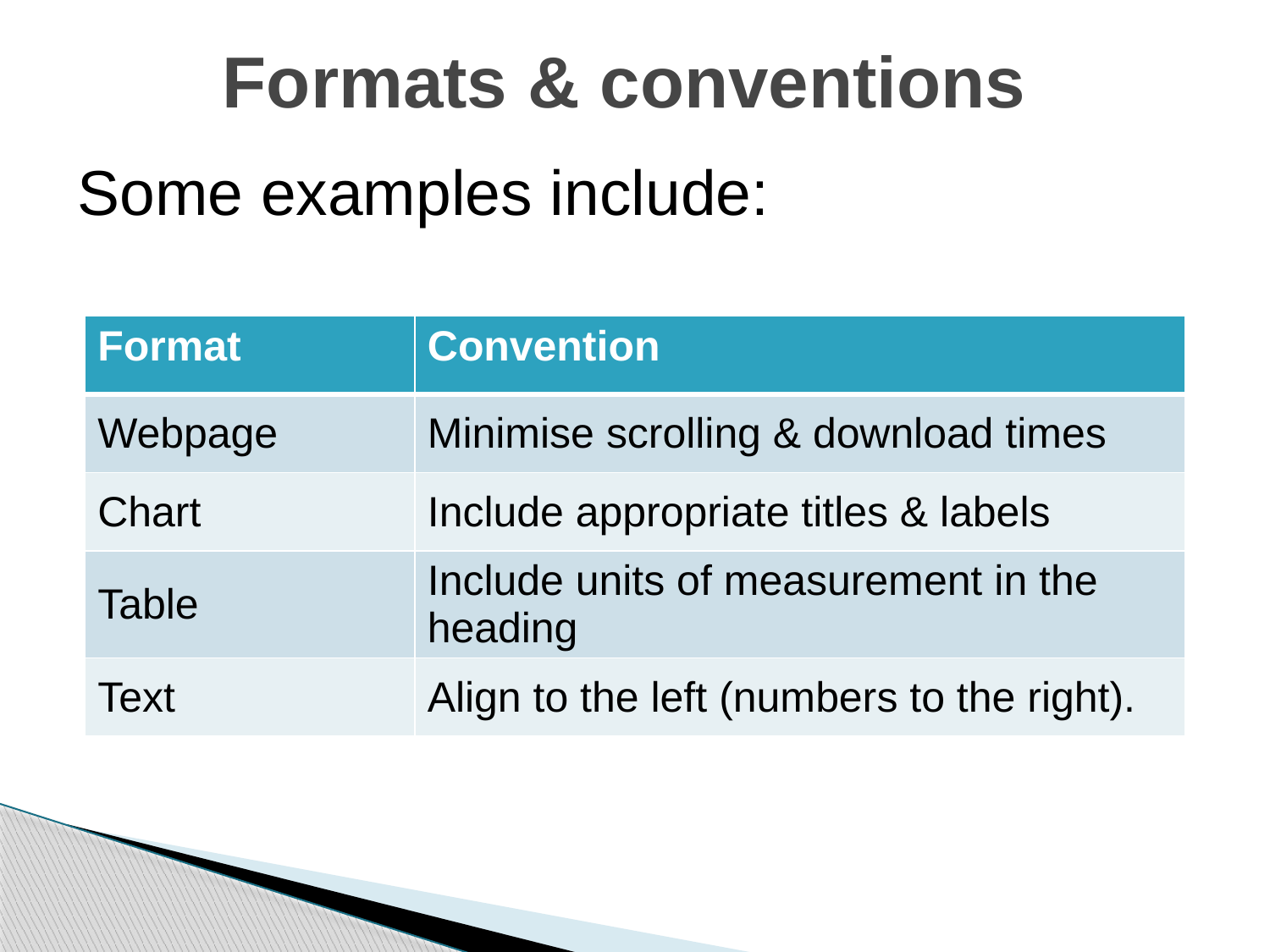

# Formats & conventions
Some examples include:
| Format | Convention |
| --- | --- |
| Webpage | Minimise scrolling & download times |
| Chart | Include appropriate titles & labels |
| Table | Include units of measurement in the heading |
| Text | Align to the left (numbers to the right). |